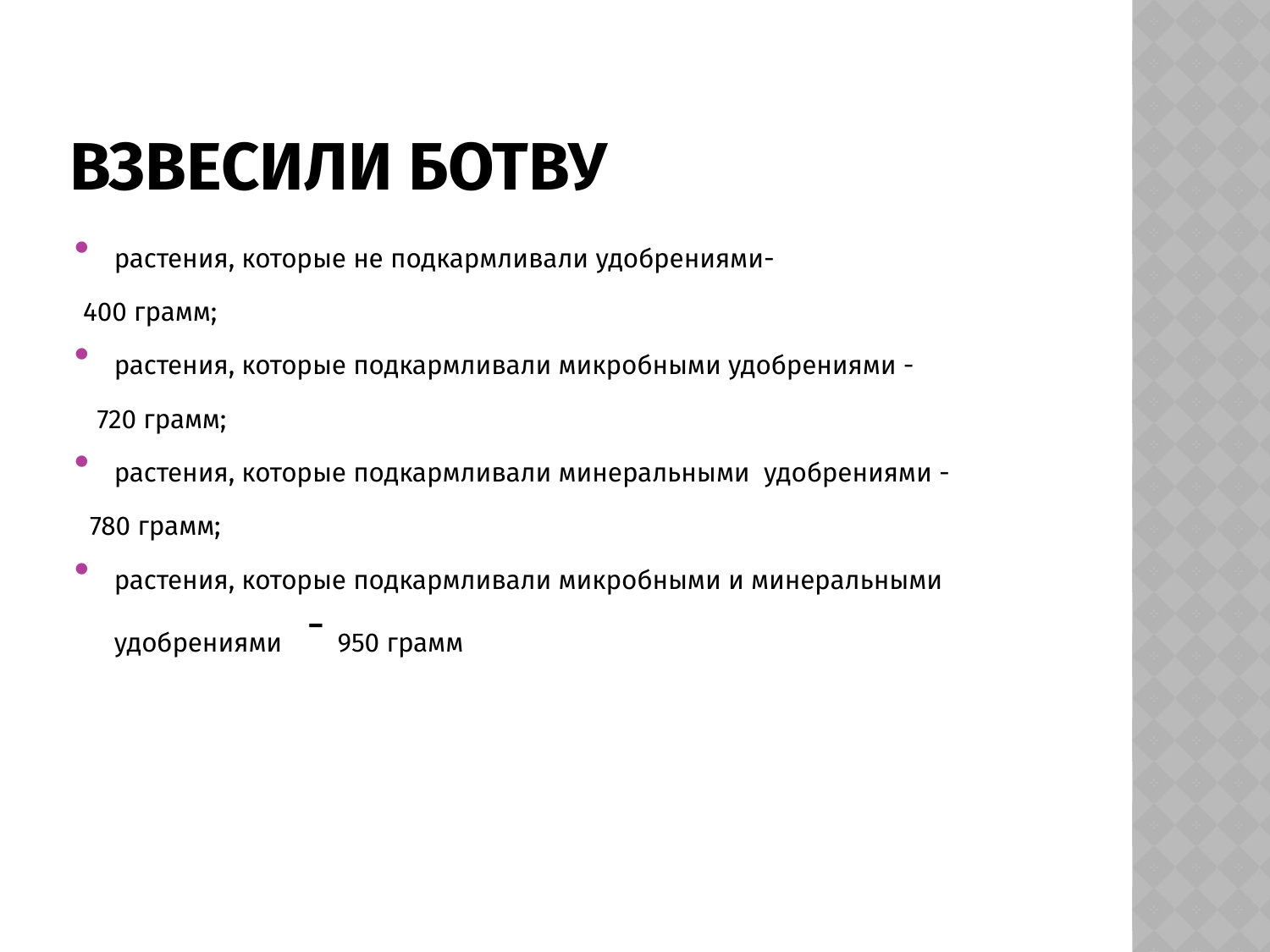

# Взвесили ботву
растения, которые не подкармливали удобрениями-
 400 грамм;
растения, которые подкармливали микробными удобрениями -
   720 грамм;
растения, которые подкармливали минеральными  удобрениями -
  780 грамм;
растения, которые подкармливали микробными и минеральными  удобрениями  - 950 грамм